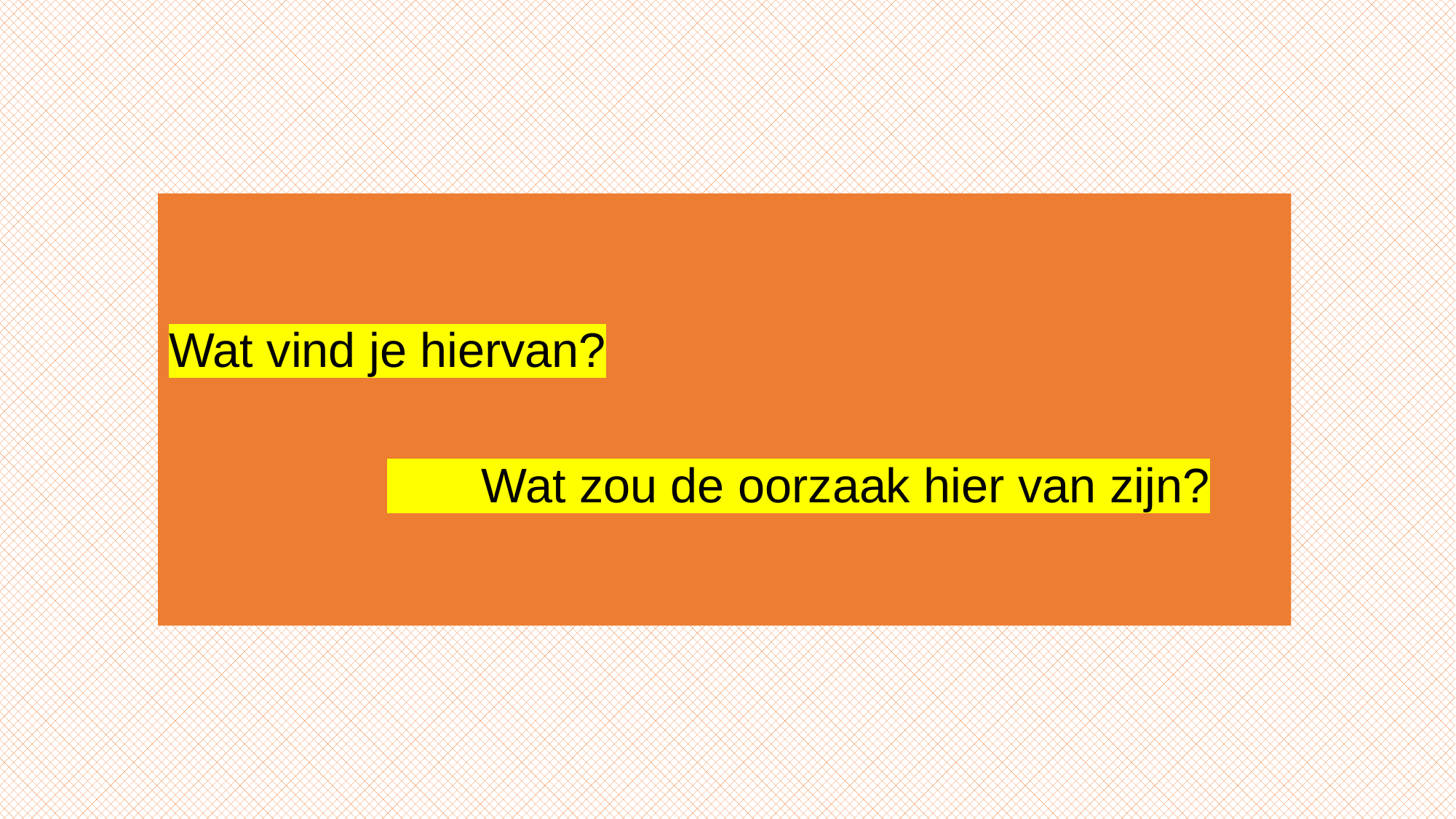

Wat vind je hiervan?

		       Wat zou de oorzaak hier van zijn?